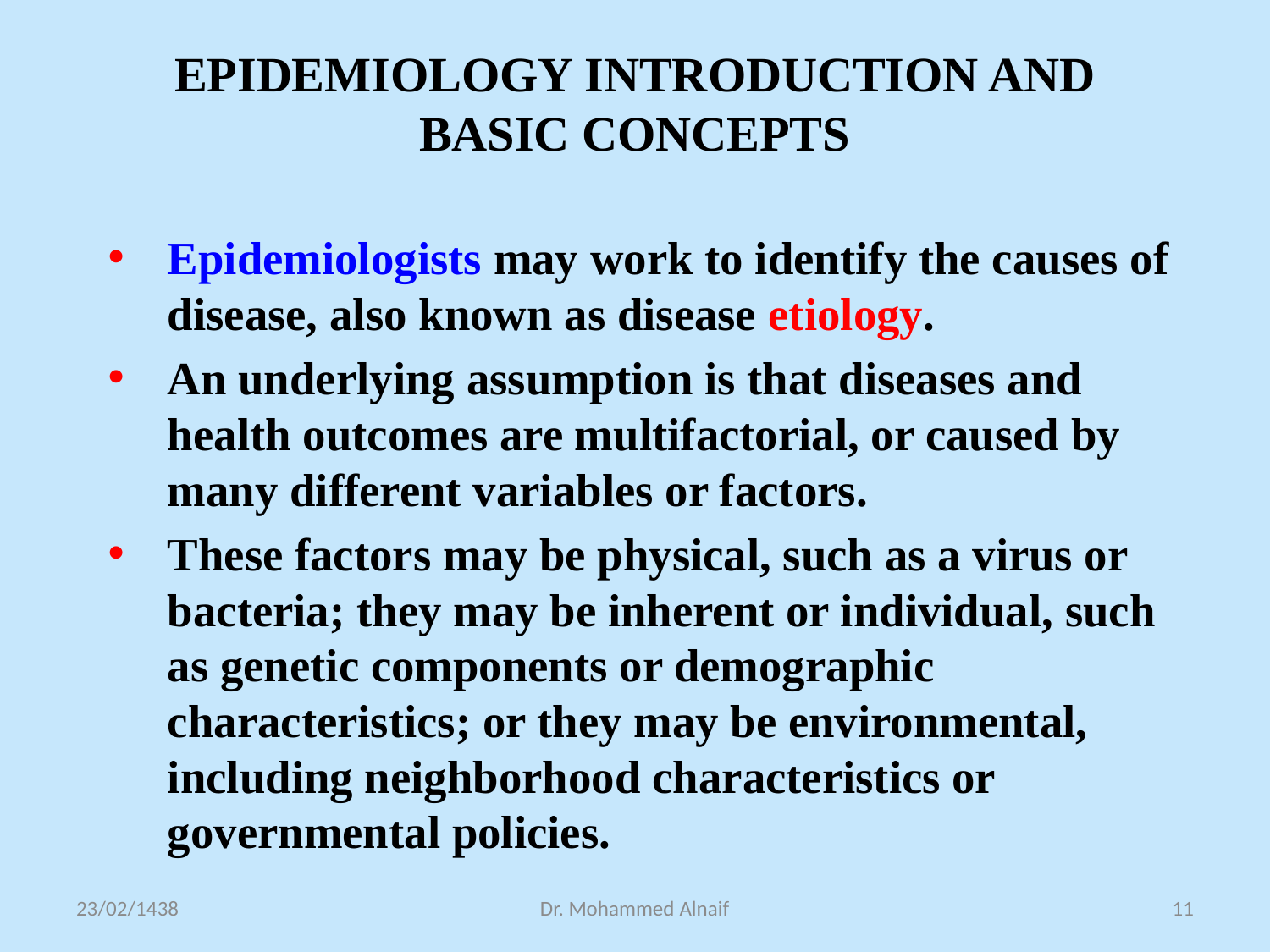

# EPIDEMIOLOGY INTRODUCTION AND BASIC CONCEPTS
Epidemiologists may work to identify the causes of disease, also known as disease etiology.
An underlying assumption is that diseases and health outcomes are multifactorial, or caused by many different variables or factors.
These factors may be physical, such as a virus or bacteria; they may be inherent or individual, such as genetic components or demographic characteristics; or they may be environmental, including neighborhood characteristics or governmental policies.
23/02/1438
Dr. Mohammed Alnaif
11